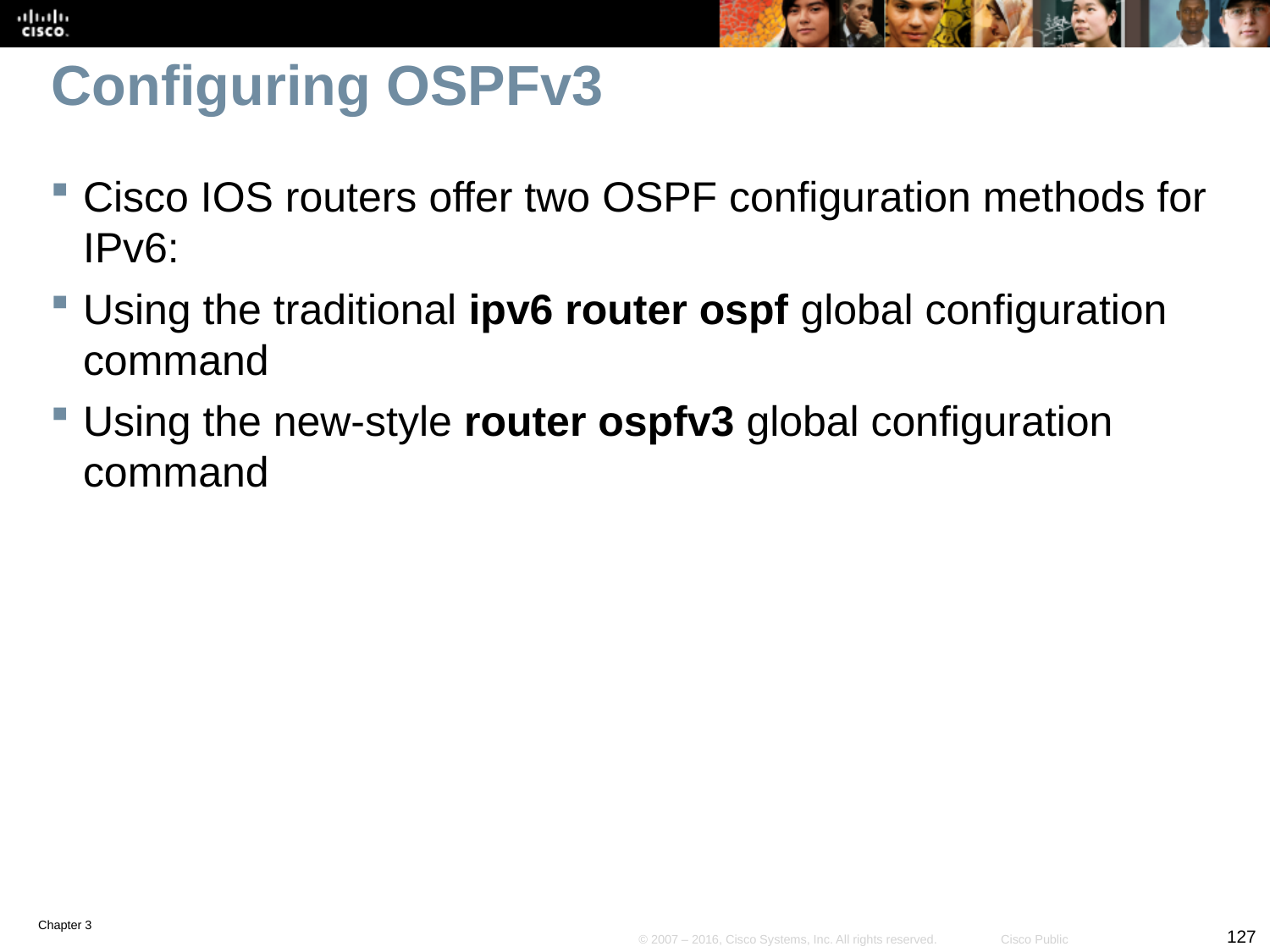

# Configuring OSPFv3
Cisco IOS routers offer two OSPF configuration methods for IPv6:
Using the traditional ipv6 router ospf global configuration command
Using the new-style router ospfv3 global configuration command